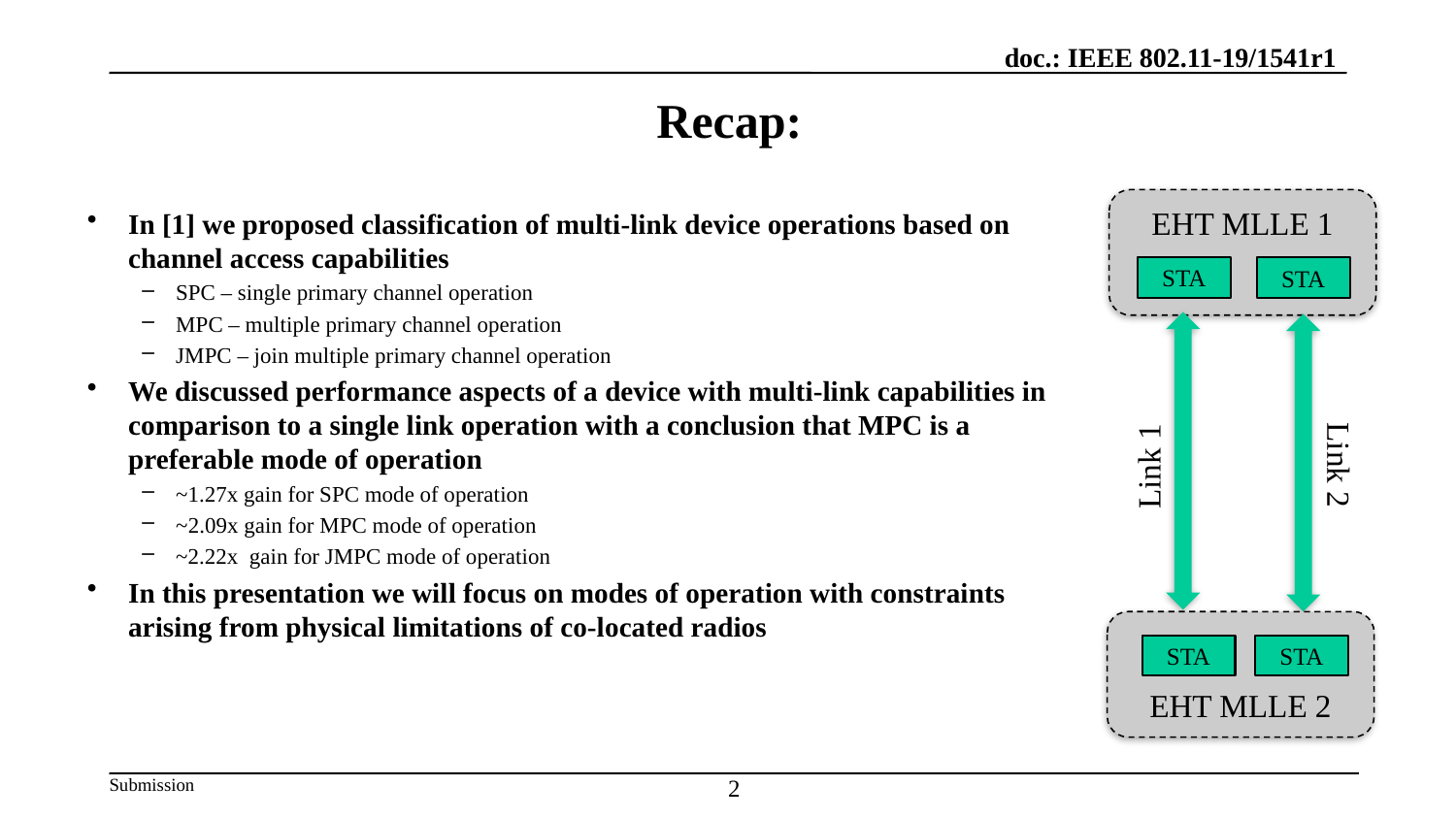

# Recap:
EHT MLLE 1
STA
STA

Link 1
Link 2
EHT MLLE 2
STA
STA
In [1] we proposed classification of multi-link device operations based on channel access capabilities
SPC – single primary channel operation
MPC – multiple primary channel operation
JMPC – join multiple primary channel operation
We discussed performance aspects of a device with multi-link capabilities in comparison to a single link operation with a conclusion that MPC is a preferable mode of operation
~1.27x gain for SPC mode of operation
~2.09x gain for MPC mode of operation
~2.22x  gain for JMPC mode of operation
In this presentation we will focus on modes of operation with constraints arising from physical limitations of co-located radios
2